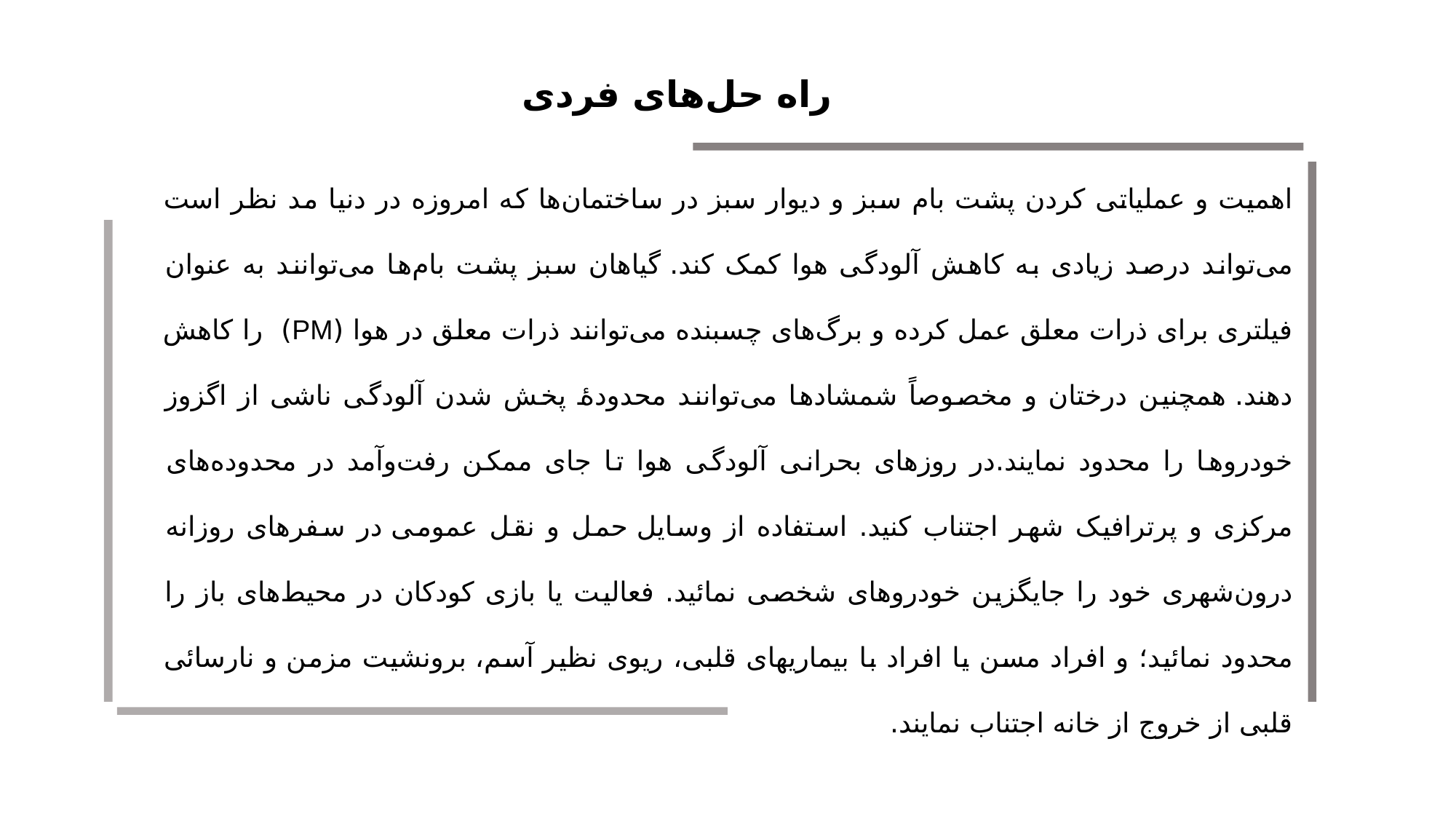

راه حل‌های فردی

اهمیت و عملیاتی کردن پشت بام سبز و دیوار سبز در ساختمان‌ها که امروزه در دنیا مد نظر است می‌تواند درصد زیادی به کاهش آلودگی هوا کمک کند. گیاهان سبز پشت بام‌ها می‌توانند به عنوان فیلتری برای ذرات معلق عمل کرده و برگ‌های چسبنده می‌توانند ذرات معلق در هوا (PM)  را کاهش دهند. همچنین درختان و مخصوصاً شمشادها می‌توانند محدودهٔ پخش شدن آلودگی ناشی از اگزوز خودروها را محدود نمایند.در روزهای بحرانی آلودگی هوا تا جای ممکن رفت‌وآمد در محدوده‌های مرکزی و پرترافیک شهر اجتناب کنید. استفاده از وسایل حمل و نقل عمومی در سفرهای روزانه درون‌شهری خود را جایگزین خودروهای شخصی نمائید. فعالیت یا بازی کودکان در محیط‌های باز را محدود نمائید؛ و افراد مسن یا افراد با بیماریهای قلبی، ریوی نظیر آسم، برونشیت مزمن و نارسائی قلبی از خروج از خانه اجتناب نمایند.